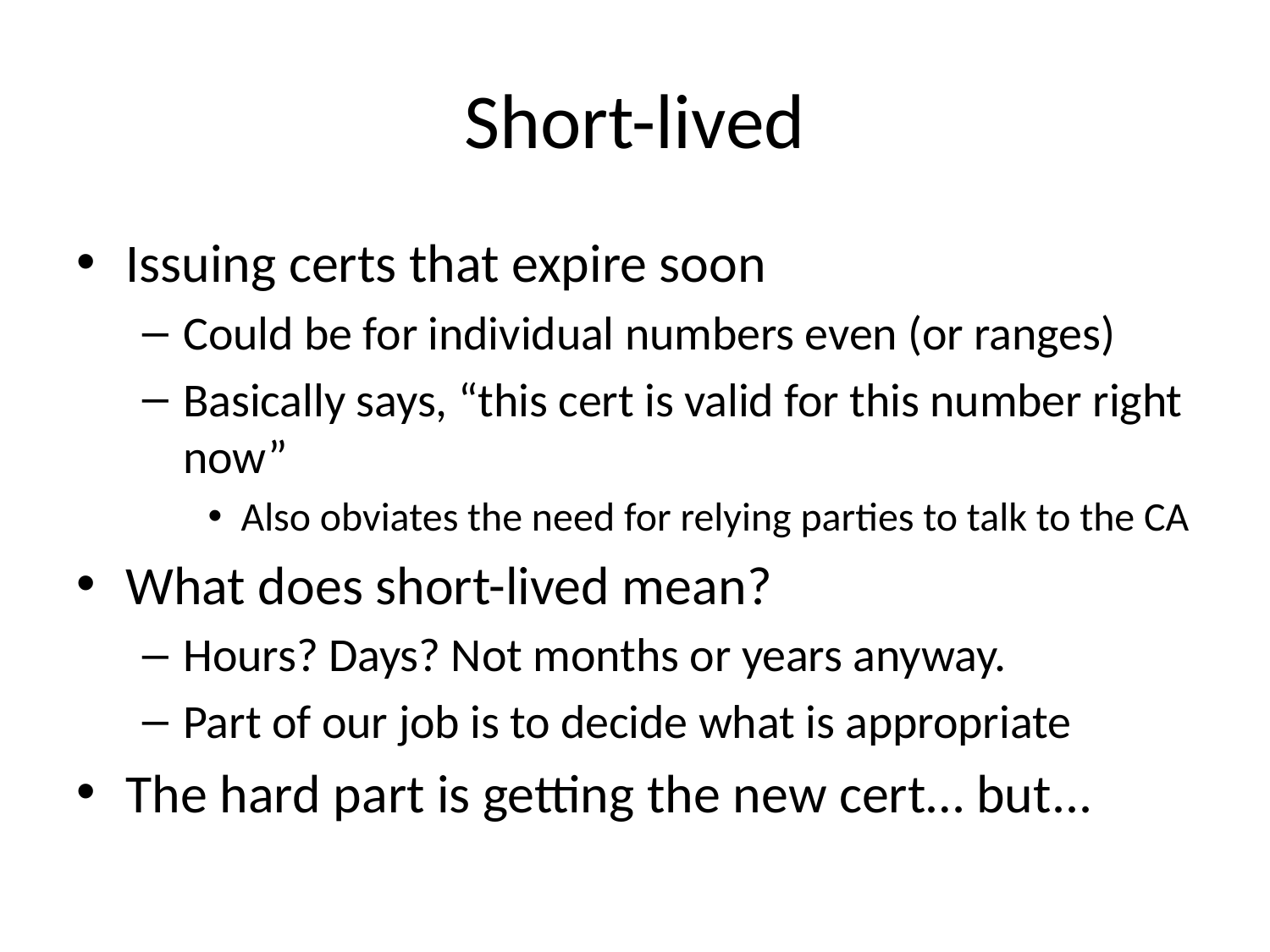

# Short-lived
Issuing certs that expire soon
Could be for individual numbers even (or ranges)
Basically says, “this cert is valid for this number right now”
Also obviates the need for relying parties to talk to the CA
What does short-lived mean?
Hours? Days? Not months or years anyway.
Part of our job is to decide what is appropriate
The hard part is getting the new cert… but...